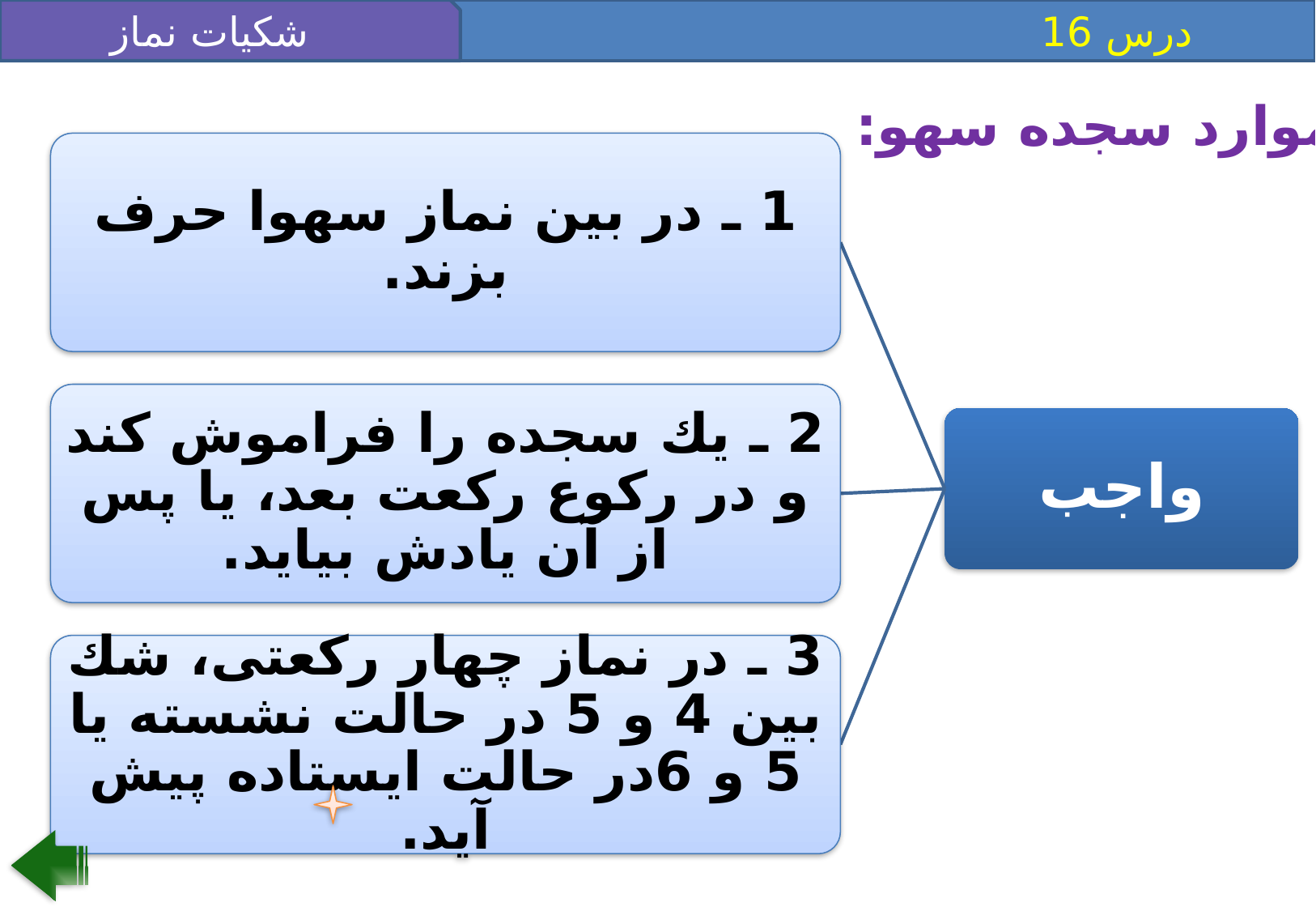

شکیات نماز 2
 درس 16
موارد سجده سهو:
1 ـ در بين نماز سهوا حرف بزند.

2 ـ يك سجده را فراموش كند و در ركوع ركعت بعد، يا پس از آن يادش بيايد.

واجب

3 ـ در نماز چهار ركعتى، شك بين 4 و 5 در حالت نشسته يا 5 و 6در حالت ايستاده پيش آيد.